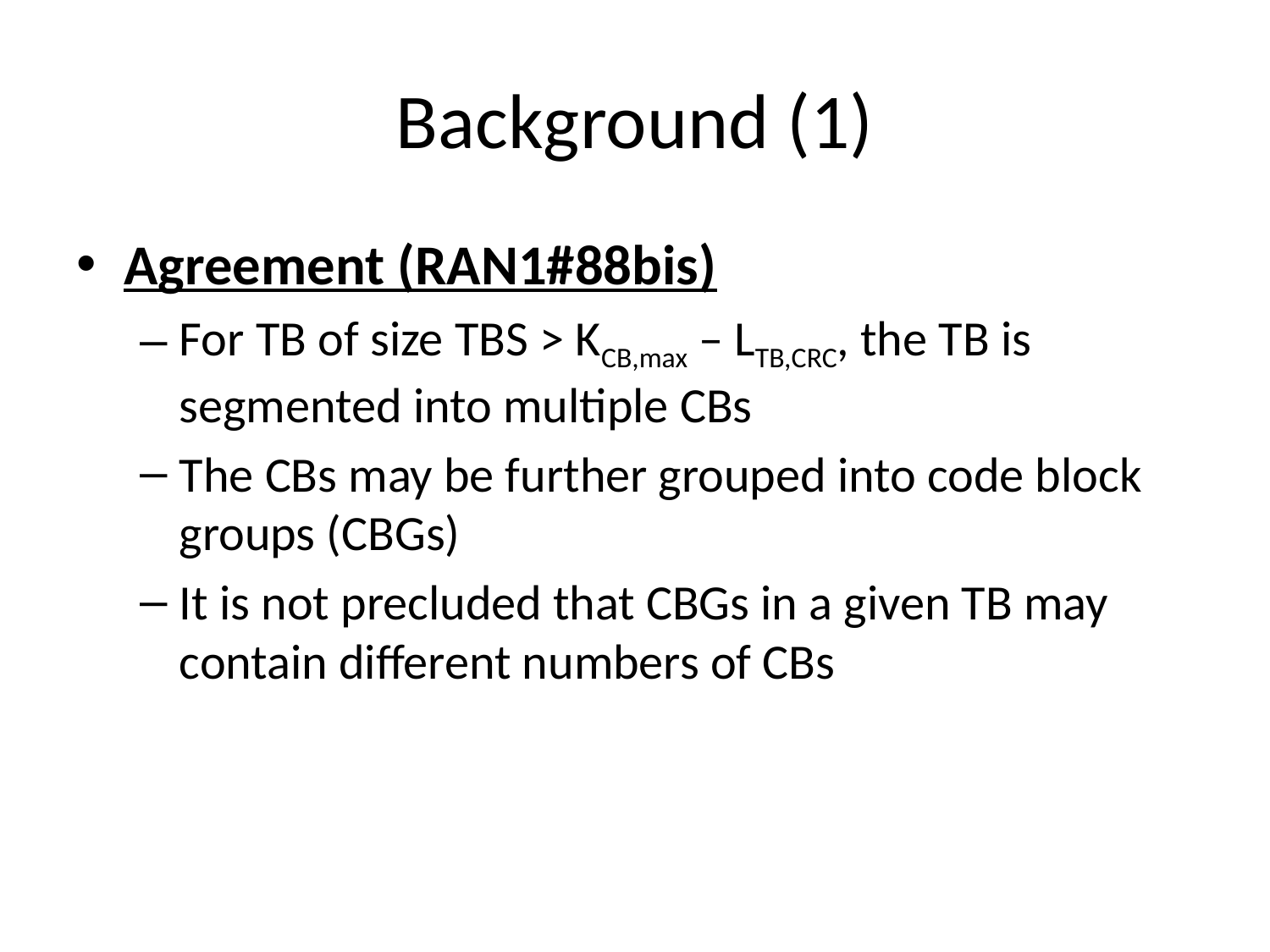

# Background (1)
Agreement (RAN1#88bis)
For TB of size TBS > KCB,max – LTB,CRC, the TB is segmented into multiple CBs
The CBs may be further grouped into code block groups (CBGs)
It is not precluded that CBGs in a given TB may contain different numbers of CBs